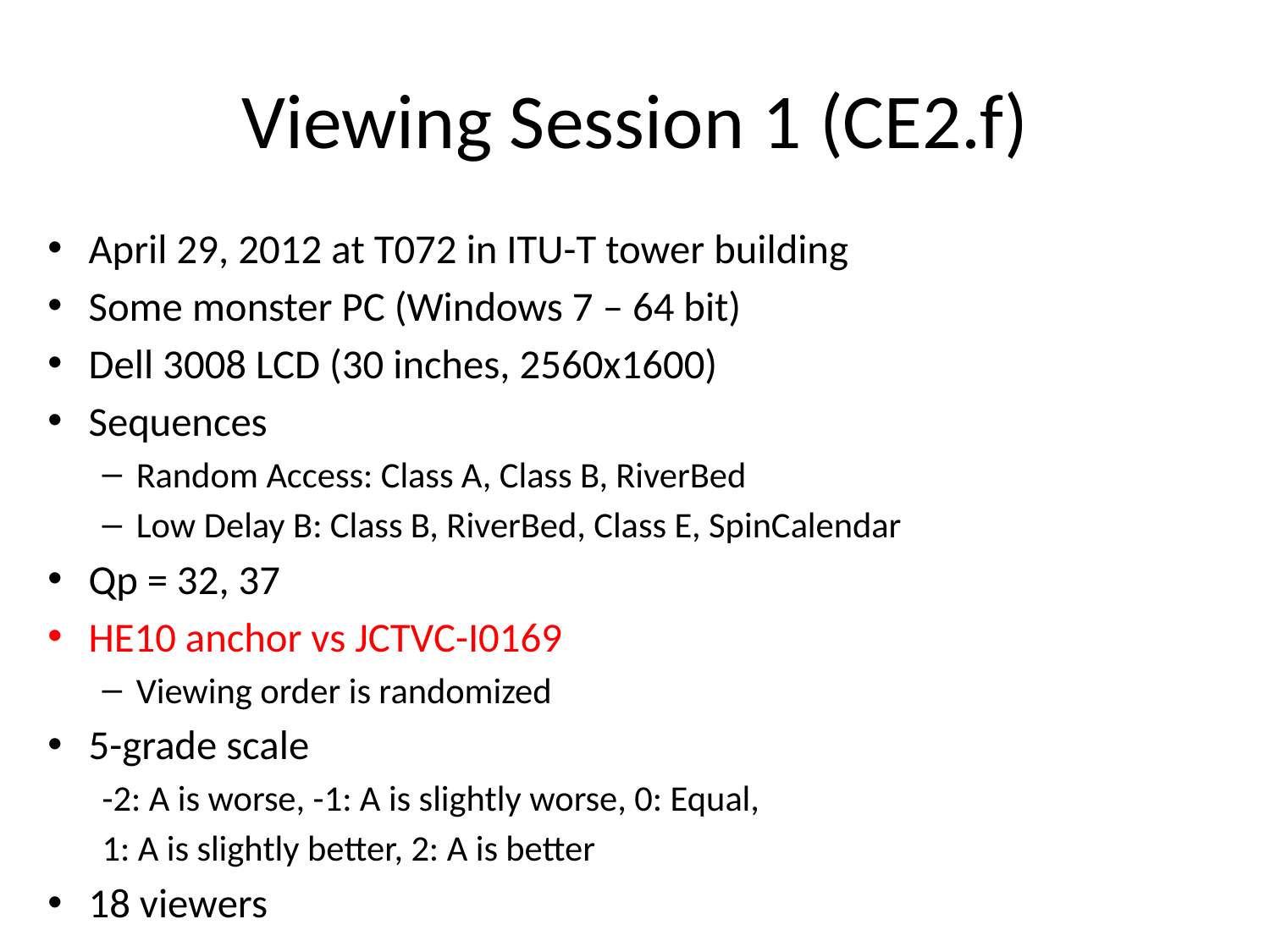

# Viewing Session 1 (CE2.f)
April 29, 2012 at T072 in ITU-T tower building
Some monster PC (Windows 7 – 64 bit)
Dell 3008 LCD (30 inches, 2560x1600)
Sequences
Random Access: Class A, Class B, RiverBed
Low Delay B: Class B, RiverBed, Class E, SpinCalendar
Qp = 32, 37
HE10 anchor vs JCTVC-I0169
Viewing order is randomized
5-grade scale
-2: A is worse, -1: A is slightly worse, 0: Equal,
1: A is slightly better, 2: A is better
18 viewers